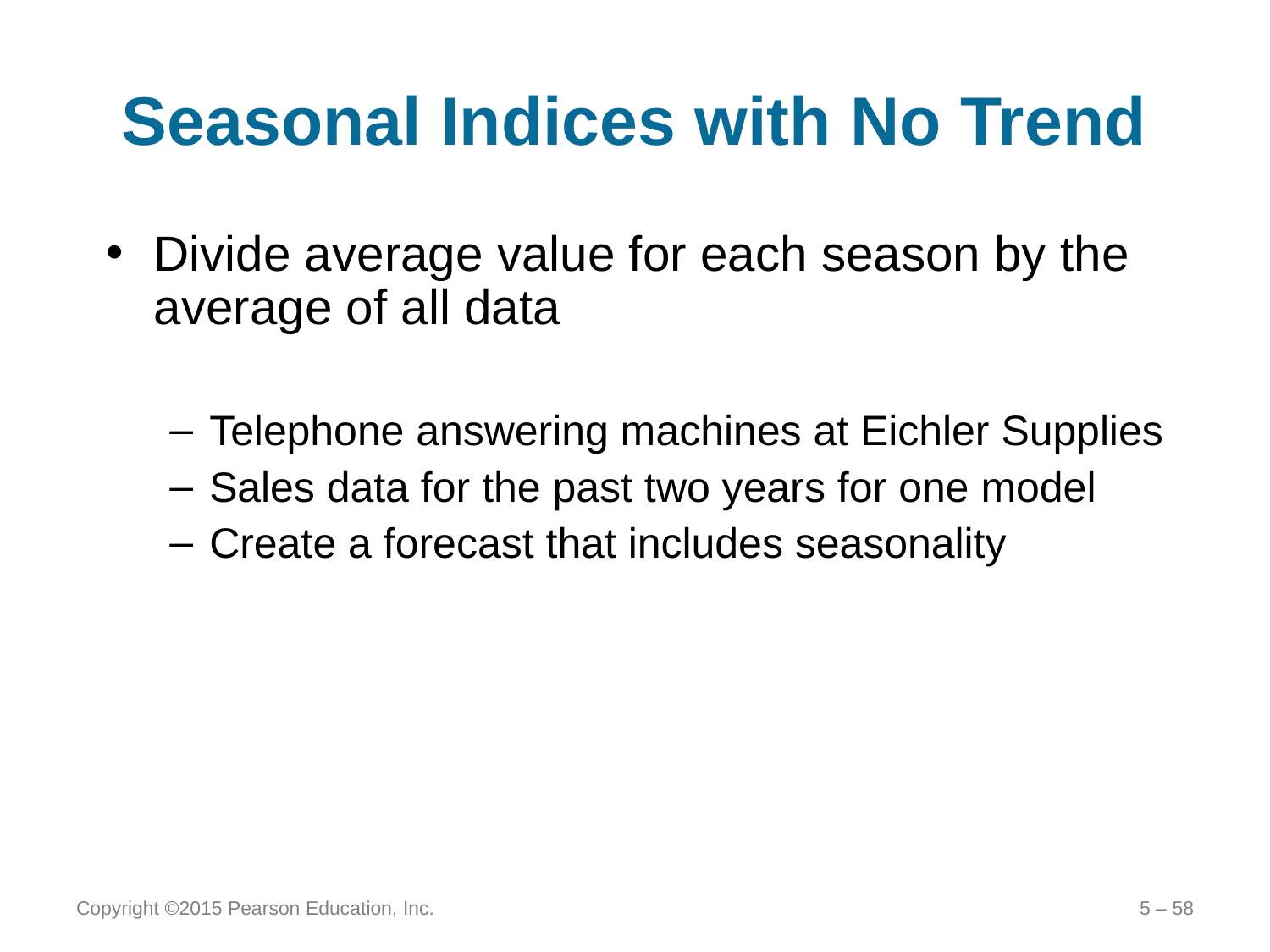

# Seasonal Indices with No Trend
Divide average value for each season by the average of all data

Telephone answering machines at Eichler Supplies
Sales data for the past two years for one model
Create a forecast that includes seasonality
Copyright ©2015 Pearson Education, Inc.
5 – 58